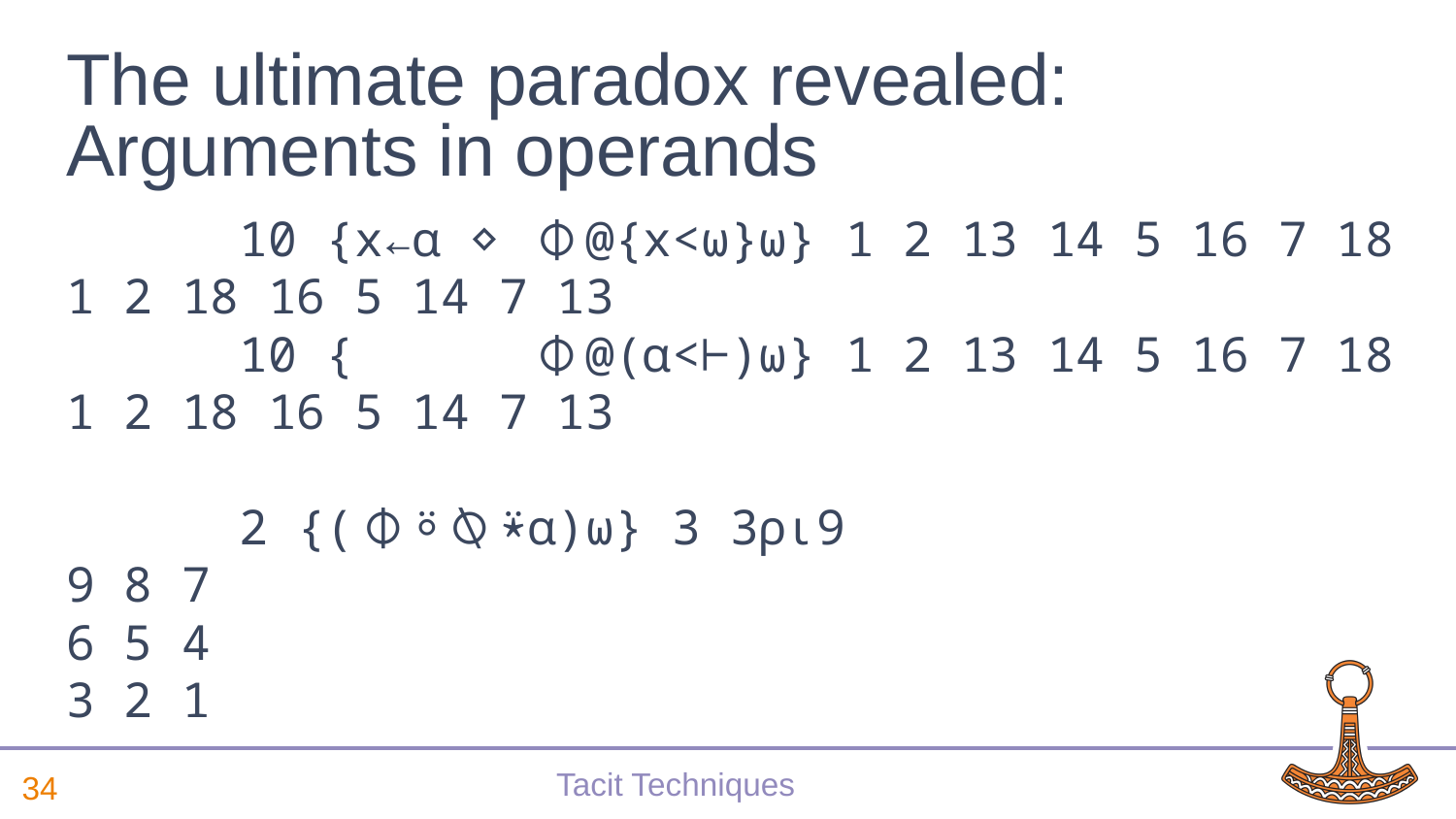

# The ultimate paradox revealed: Arguments in operands
      10 {x←⍺ ⋄ ⌽@{x<⍵}⍵} 1 2 13 14 5 16 7 18
1 2 18 16 5 14 7 13
      10 {      ⌽@(⍺<⊢)⍵} 1 2 13 14 5 16 7 18
1 2 18 16 5 14 7 13

      2 {(⌽⍤⍉⍣⍺)⍵} 3 3⍴⍳9
9 8 7
6 5 4
3 2 1